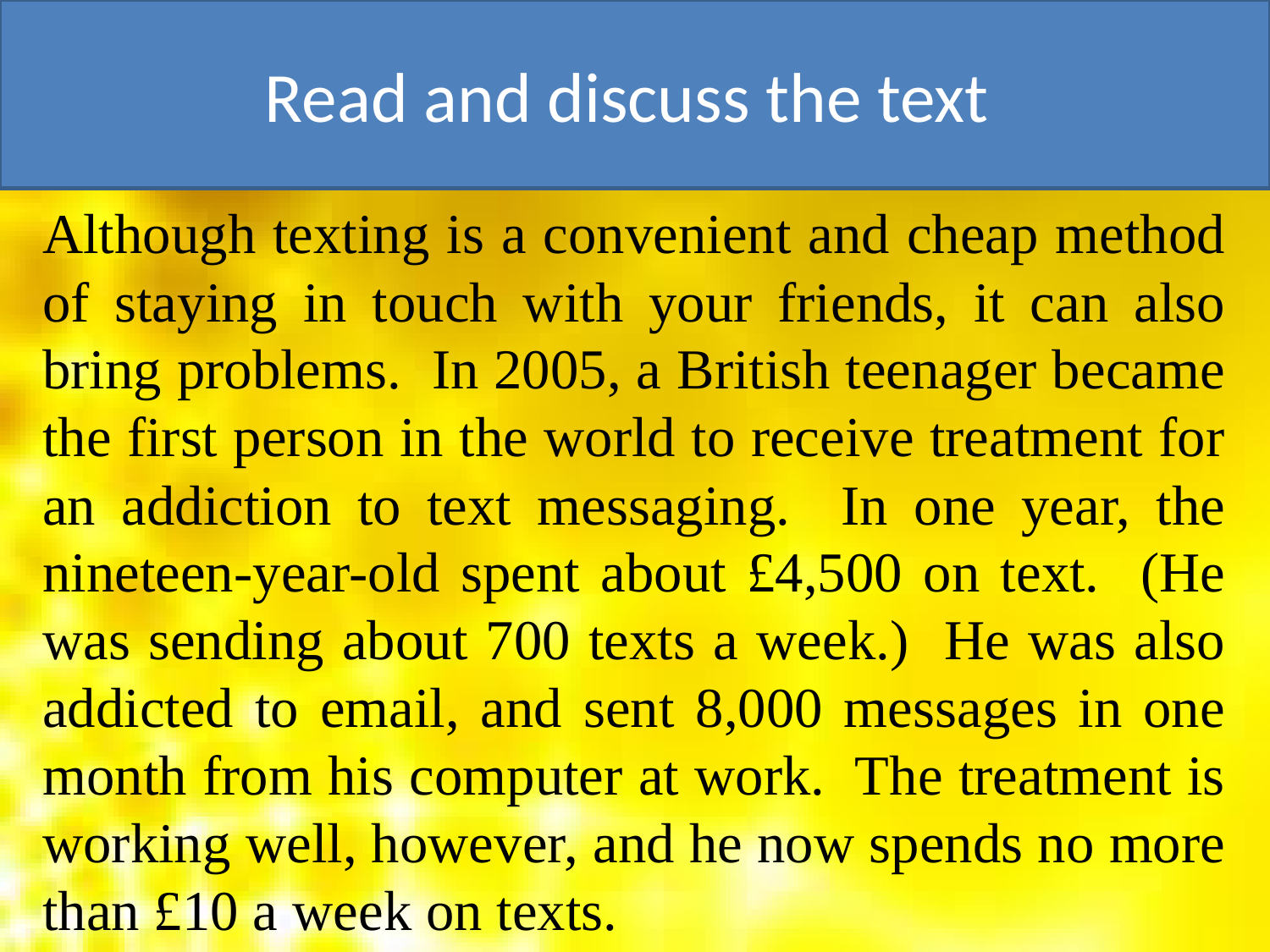

Read and discuss the text
Although texting is a convenient and cheap method of staying in touch with your friends, it can also bring problems.  In 2005, a British teenager became the first person in the world to receive treatment for an addiction to text messaging.  In one year, the nineteen-year-old spent about £4,500 on text.  (He was sending about 700 texts a week.)  He was also addicted to email, and sent 8,000 messages in one month from his computer at work.  The treatment is working well, however, and he now spends no more than £10 a week on texts.